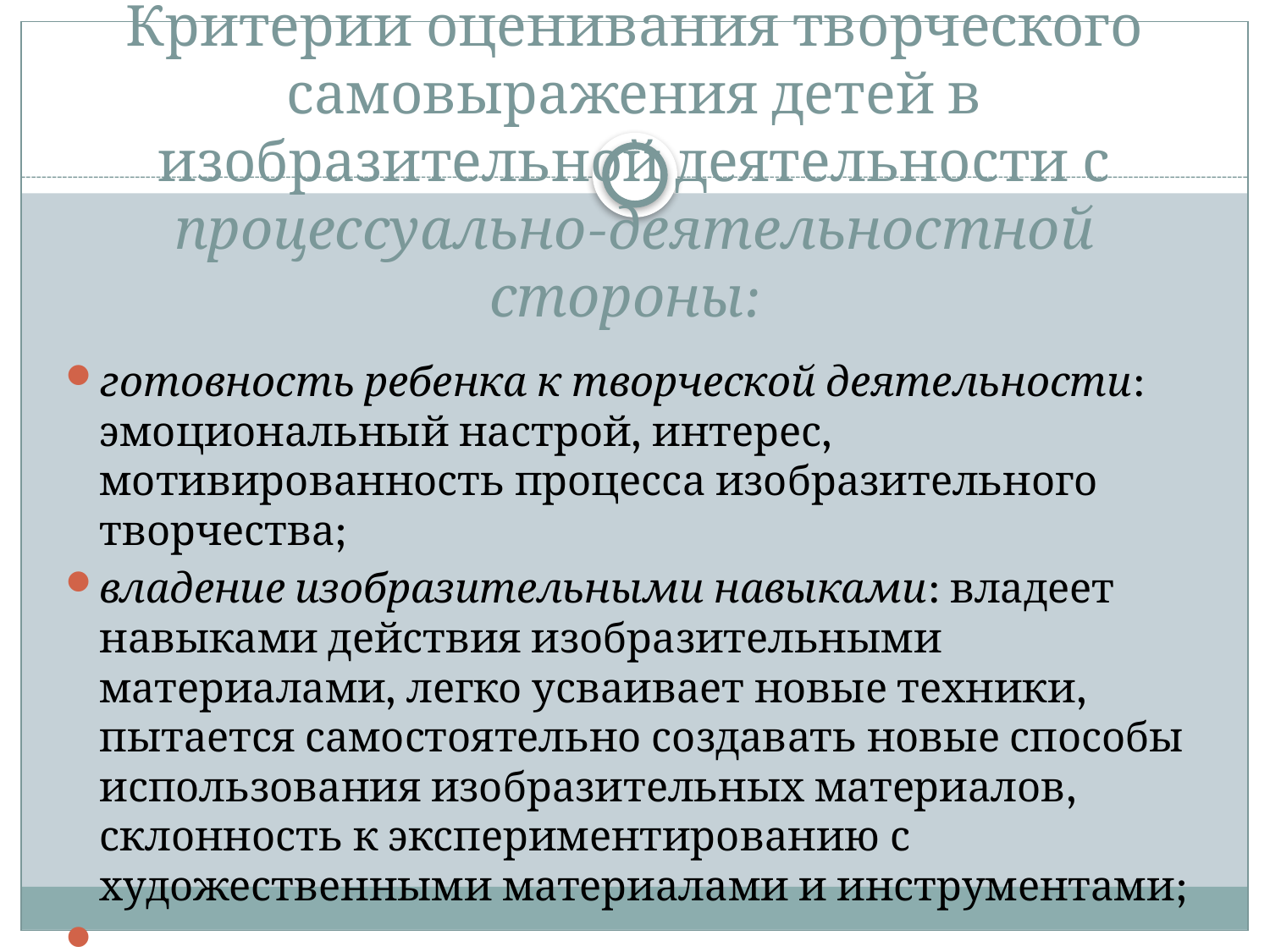

# Критерии оценивания творческого самовыражения детей в изобразительной деятельности с процессуально-деятельностной стороны:
готовность ребенка к творческой деятельности: эмоциональный настрой, интерес, мотивированность процесса изобразительного творчества;
владение изобразительными навыками: владеет навыками действия изобразительными материалами, легко усваивает новые техники, пытается самостоятельно создавать новые способы использования изобразительных материалов, склонность к экспериментированию с художественными материалами и инструментами;
.